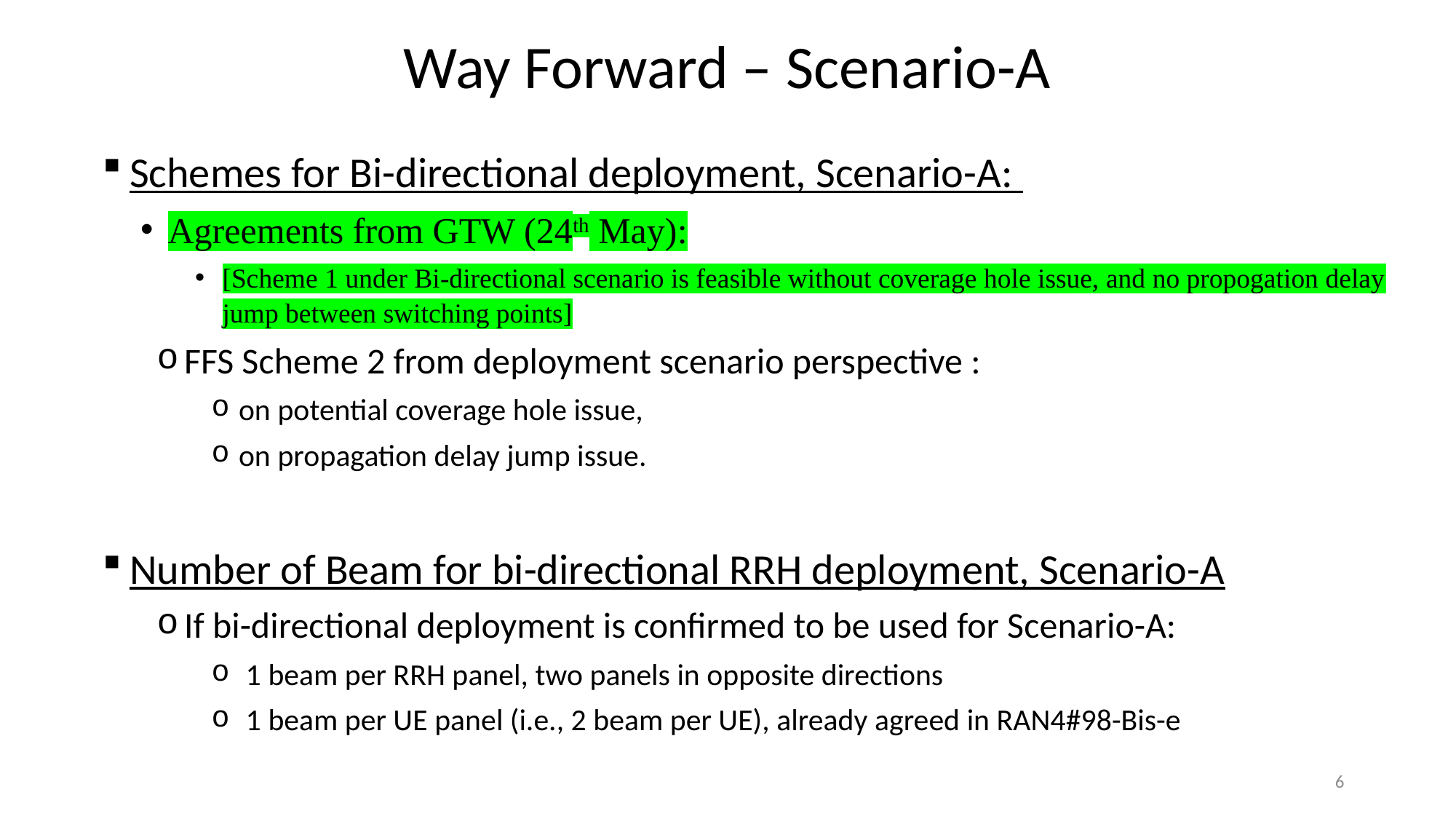

# Way Forward – Scenario-A
Schemes for Bi-directional deployment, Scenario-A:
Agreements from GTW (24th May):
[Scheme 1 under Bi-directional scenario is feasible without coverage hole issue, and no propogation delay jump between switching points]
FFS Scheme 2 from deployment scenario perspective :
on potential coverage hole issue,
on propagation delay jump issue.

Number of Beam for bi-directional RRH deployment, Scenario-A
If bi-directional deployment is confirmed to be used for Scenario-A:
 1 beam per RRH panel, two panels in opposite directions
 1 beam per UE panel (i.e., 2 beam per UE), already agreed in RAN4#98-Bis-e

6